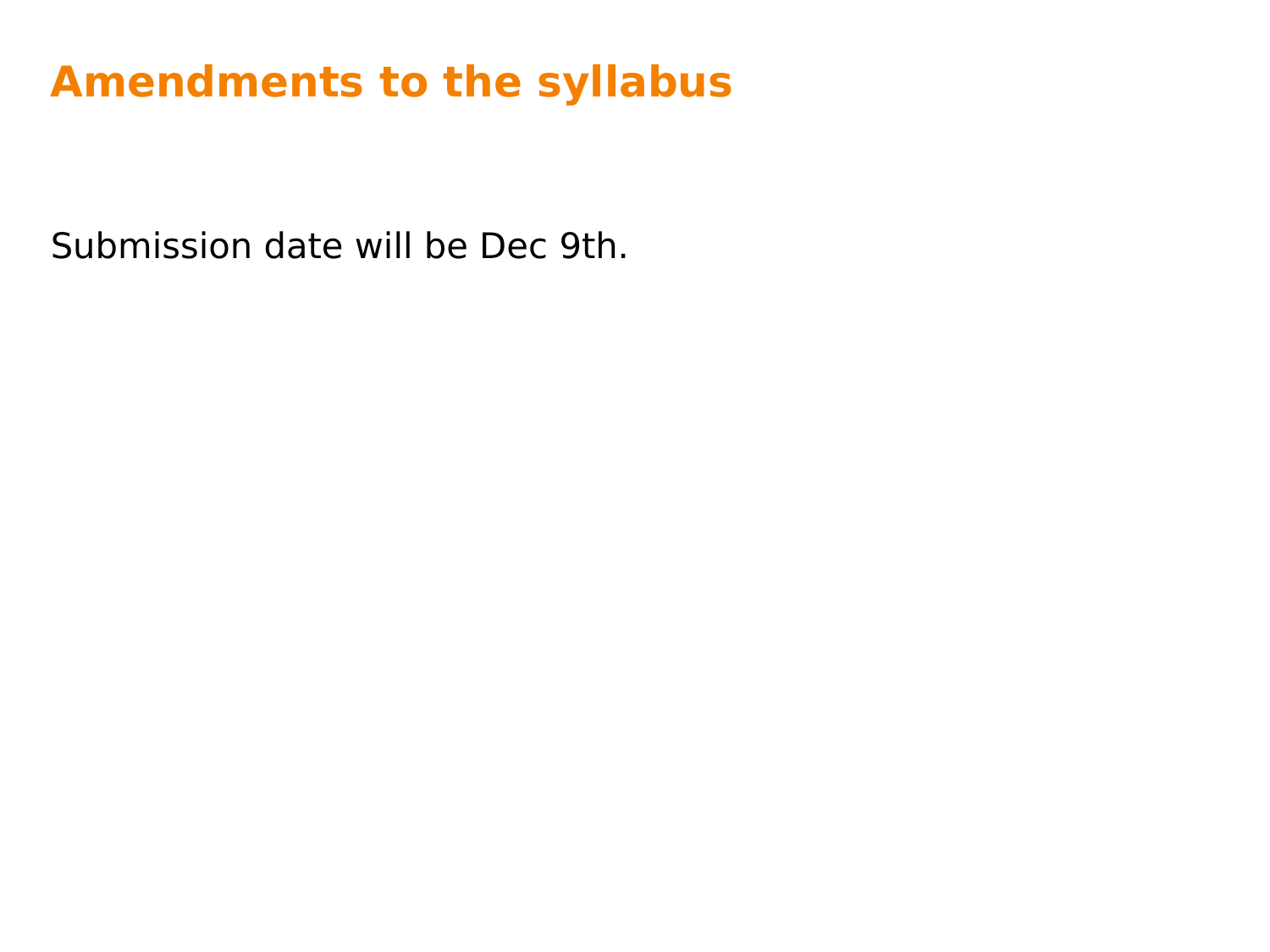

# Amendments to the syllabus
Submission date will be Dec 9th.